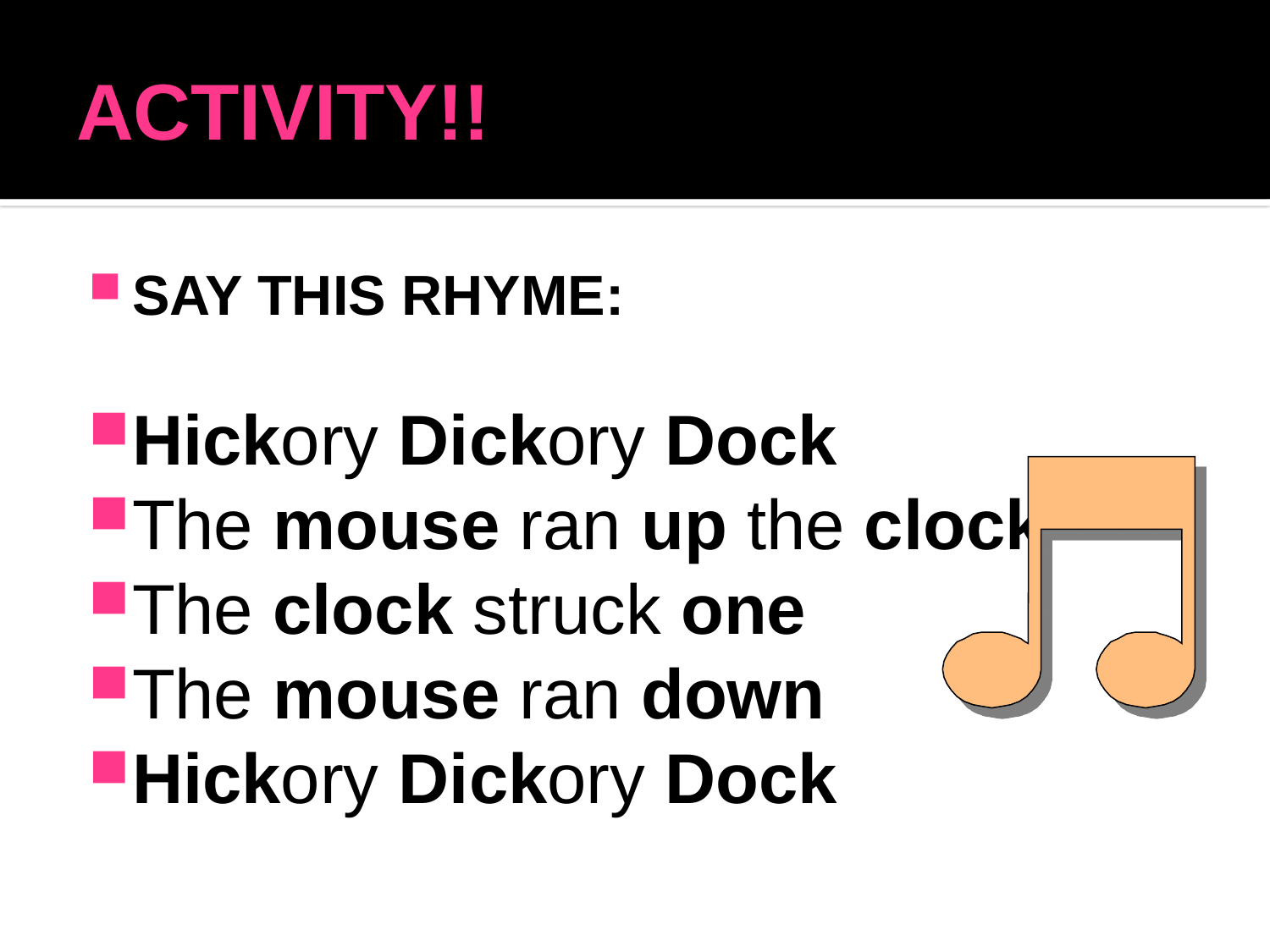

# ACTIVITY!!
SAY THIS RHYME:

Hickory Dickory Dock
The mouse ran up the clock
The clock struck one
The mouse ran down
Hickory Dickory Dock